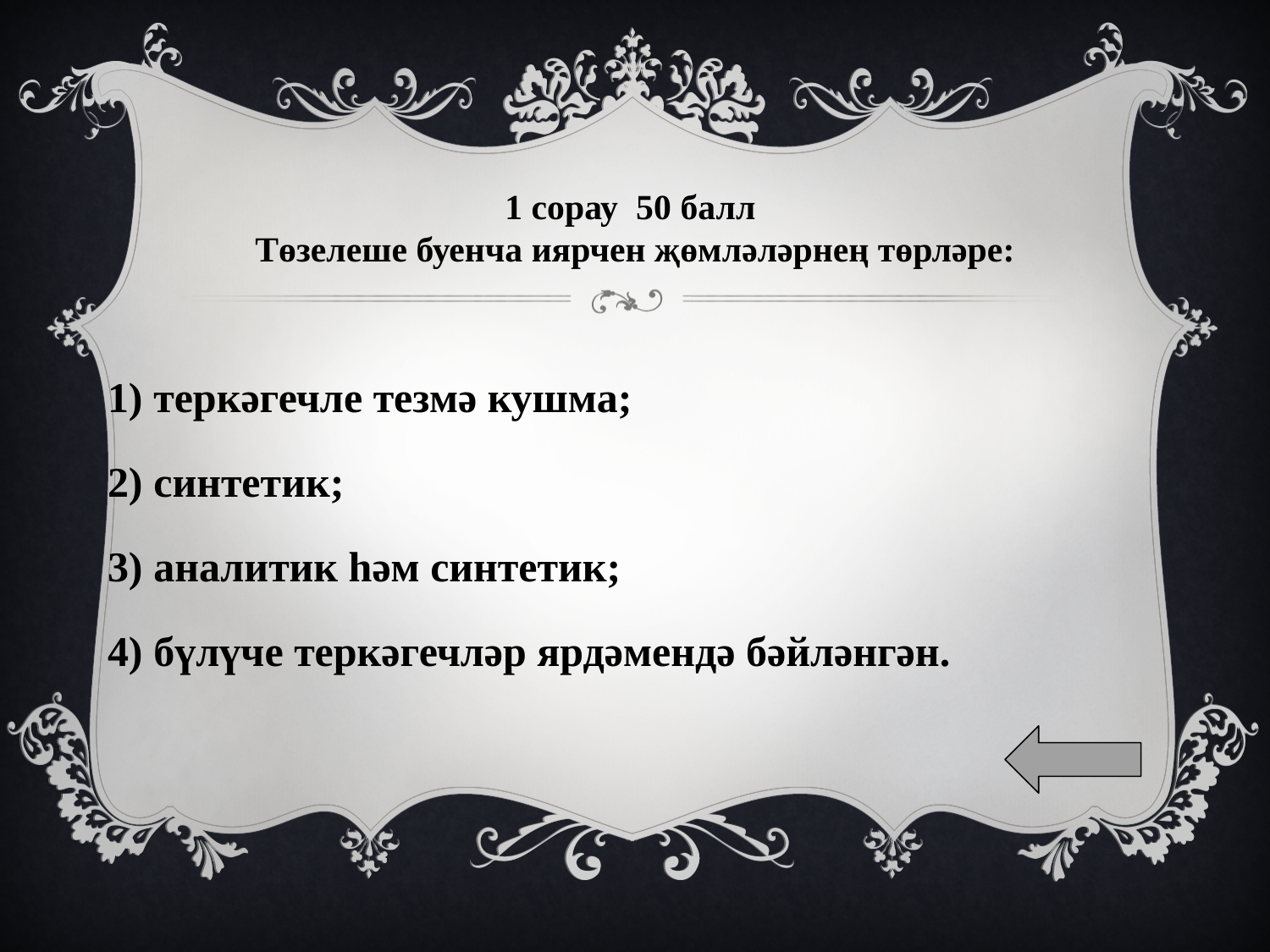

# 1 сорау  50 балл Төзелеше буенча иярчен җөмләләрнең төрләре:
1) теркәгечле тезмә кушма;
2) синтетик;
3) аналитик һәм синтетик;
4) бүлүче теркәгечләр ярдәмендә бәйләнгән.